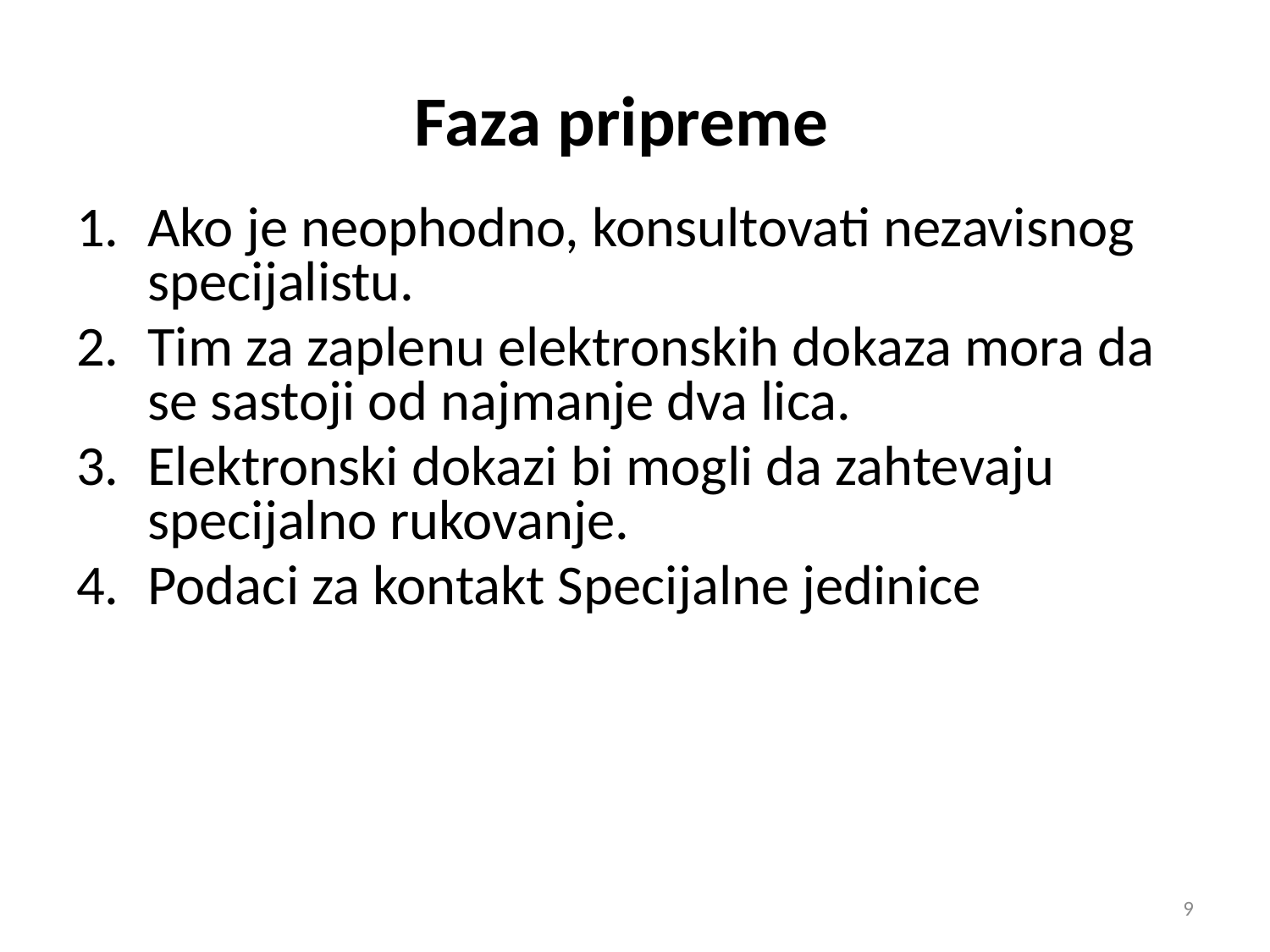

# Faza pripreme
Ako je neophodno, konsultovati nezavisnog specijalistu.
Tim za zaplenu elektronskih dokaza mora da se sastoji od najmanje dva lica.
Elektronski dokazi bi mogli da zahtevaju specijalno rukovanje.
Podaci za kontakt Specijalne jedinice
9